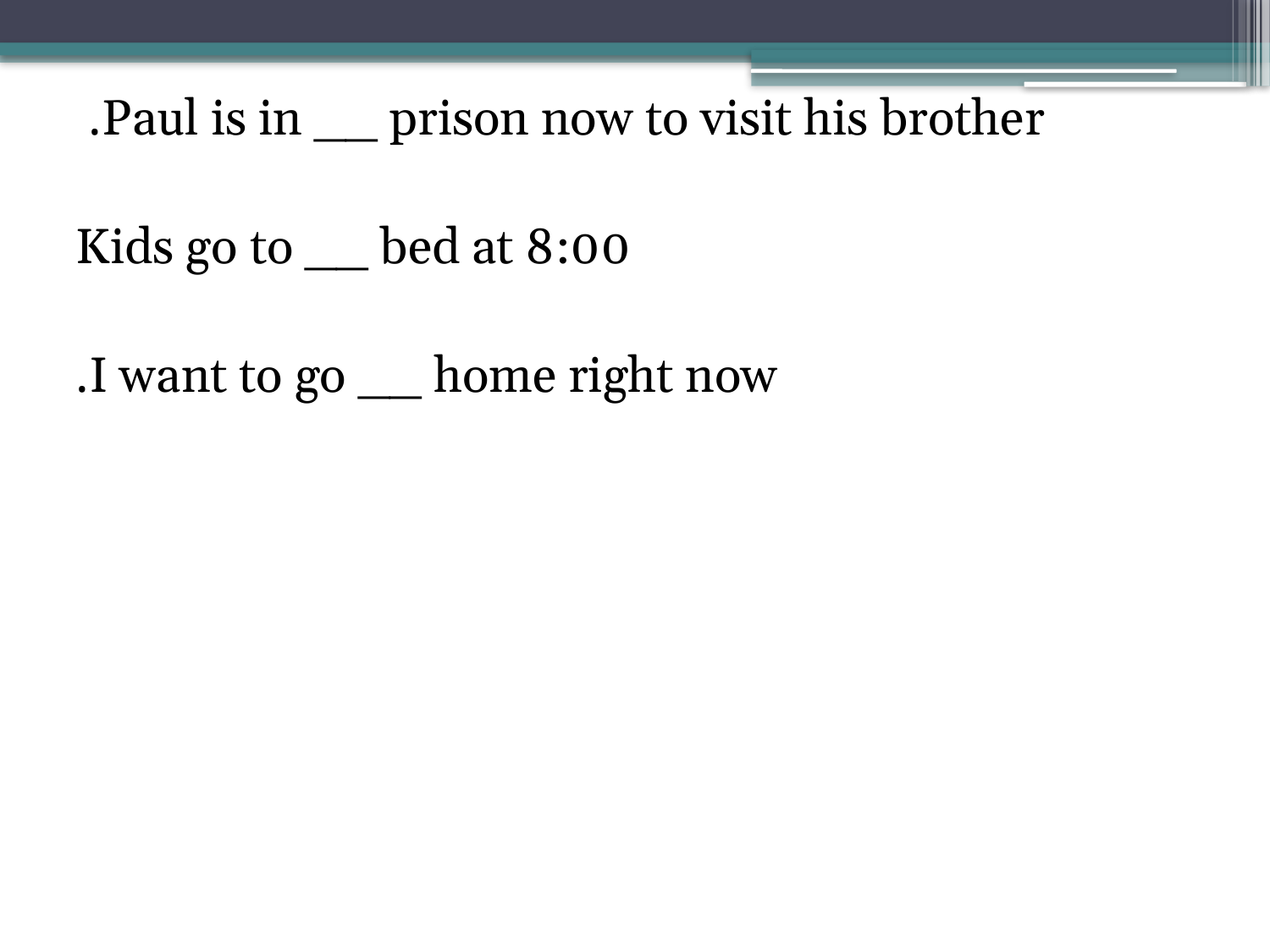

Paul is in __ prison now to visit his brother.

Kids go to __ bed at 8:00

I want to go __ home right now.